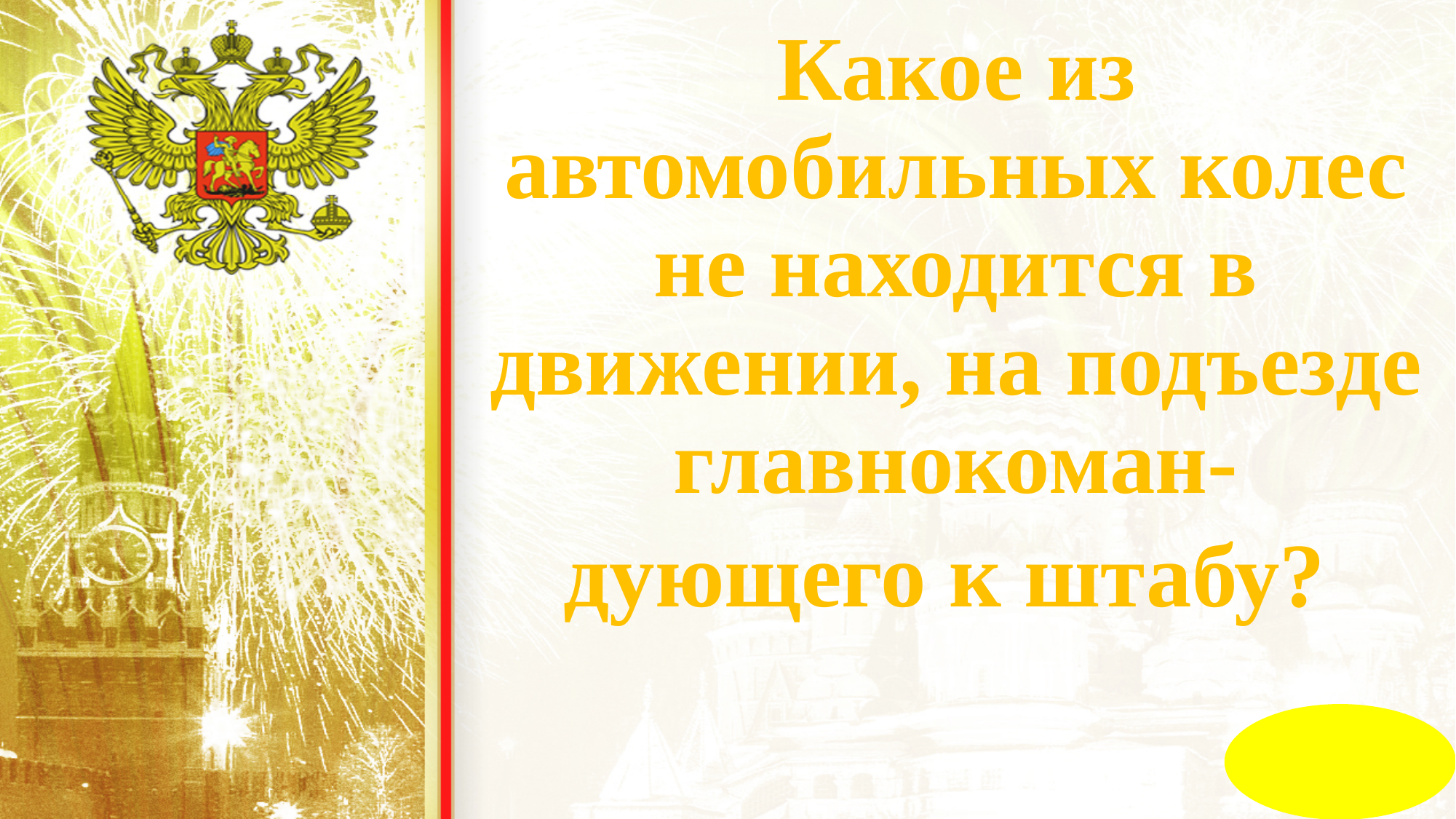

Какое из автомобильных колес не находится в движении, на подъезде главнокоман-
дующего к штабу?
#